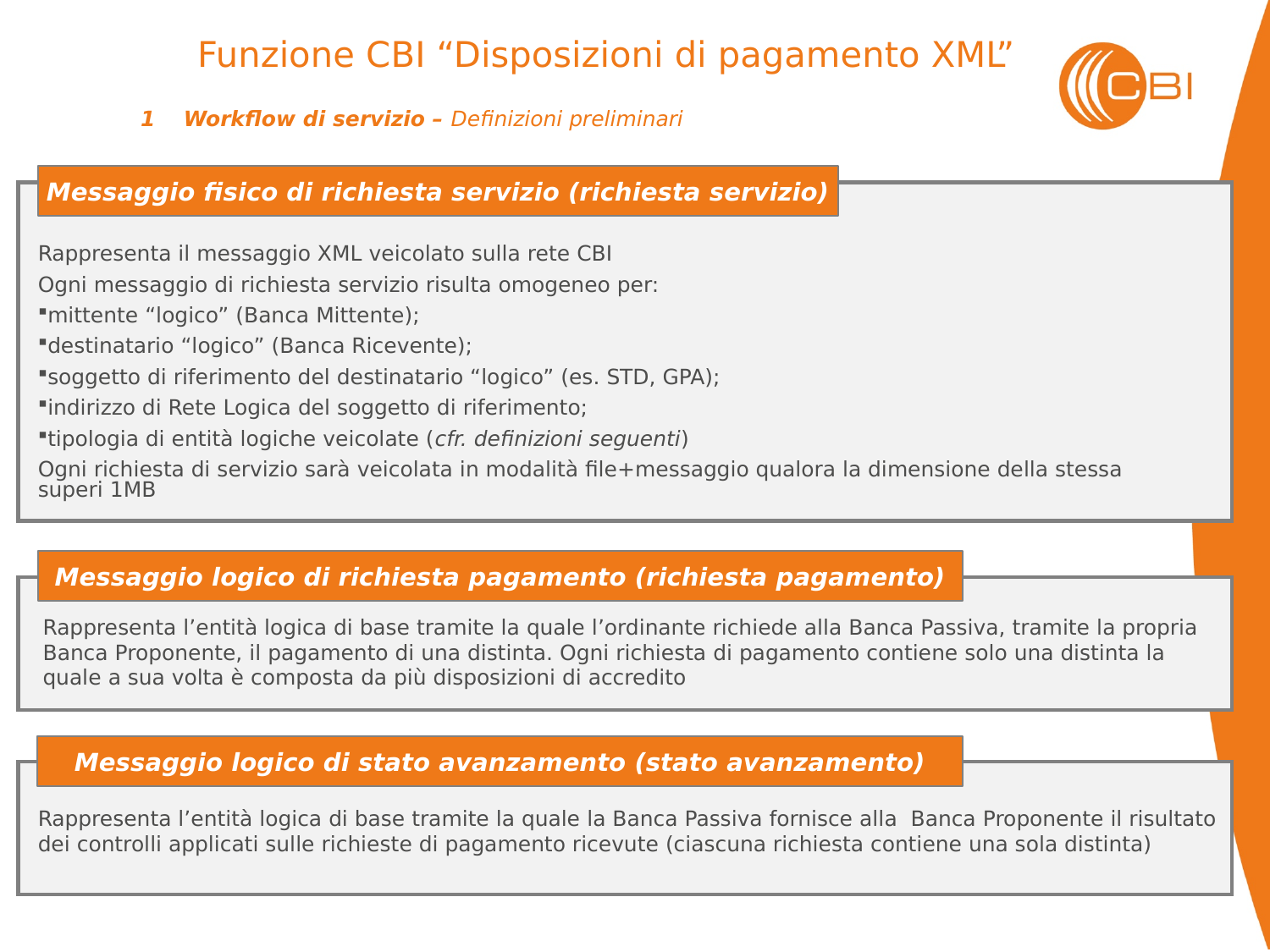

Funzione CBI “Disposizioni di pagamento XML”
1	Workflow di servizio – Definizioni preliminari
Messaggio fisico di richiesta servizio (richiesta servizio)

Rappresenta il messaggio XML veicolato sulla rete CBI
Ogni messaggio di richiesta servizio risulta omogeneo per:
mittente “logico” (Banca Mittente);
destinatario “logico” (Banca Ricevente);
soggetto di riferimento del destinatario “logico” (es. STD, GPA);
indirizzo di Rete Logica del soggetto di riferimento;
tipologia di entità logiche veicolate (cfr. definizioni seguenti)
Ogni richiesta di servizio sarà veicolata in modalità file+messaggio qualora la dimensione della stessa superi 1MB
Messaggio logico di richiesta pagamento (richiesta pagamento)

Rappresenta l’entità logica di base tramite la quale l’ordinante richiede alla Banca Passiva, tramite la propria Banca Proponente, il pagamento di una distinta. Ogni richiesta di pagamento contiene solo una distinta la quale a sua volta è composta da più disposizioni di accredito
Messaggio logico di stato avanzamento (stato avanzamento)

Rappresenta l’entità logica di base tramite la quale la Banca Passiva fornisce alla  Banca Proponente il risultato dei controlli applicati sulle richieste di pagamento ricevute (ciascuna richiesta contiene una sola distinta)